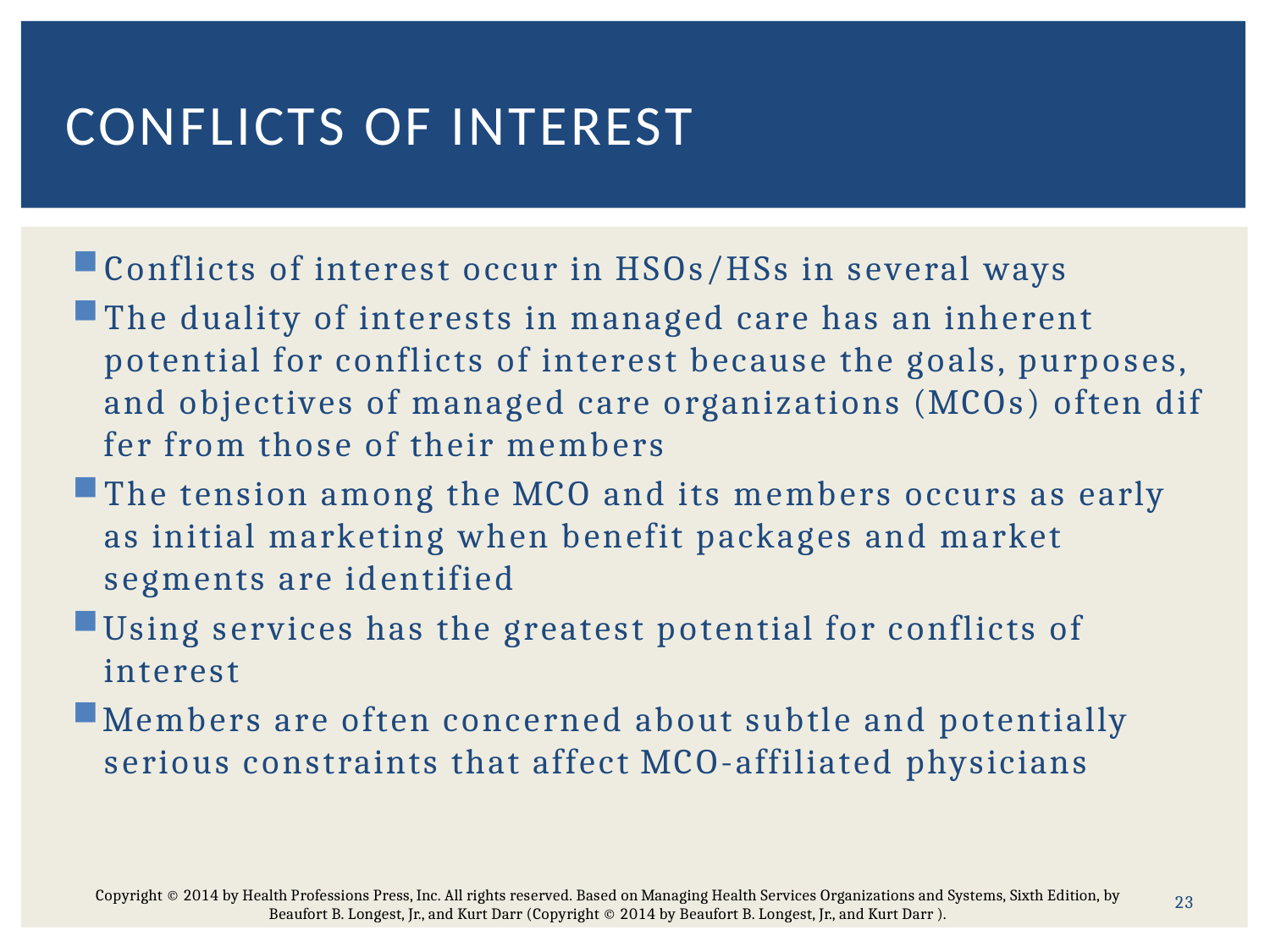

# Conflicts of interest
Conflicts of interest occur in HSOs/HSs in several ways
The duality of interests in managed care has an inherent potential for conflicts of interest because the goals, purposes, and objectives of managed care organizations (MCOs) often dif­fer from those of their members
The tension among the MCO and its members occurs as early as initial marketing when benefit packages and market segments are identified
Using services has the greatest potential for conflicts of interest
Members are often concerned about subtle and potentially serious constraints that affect MCO-affiliated physicians
23